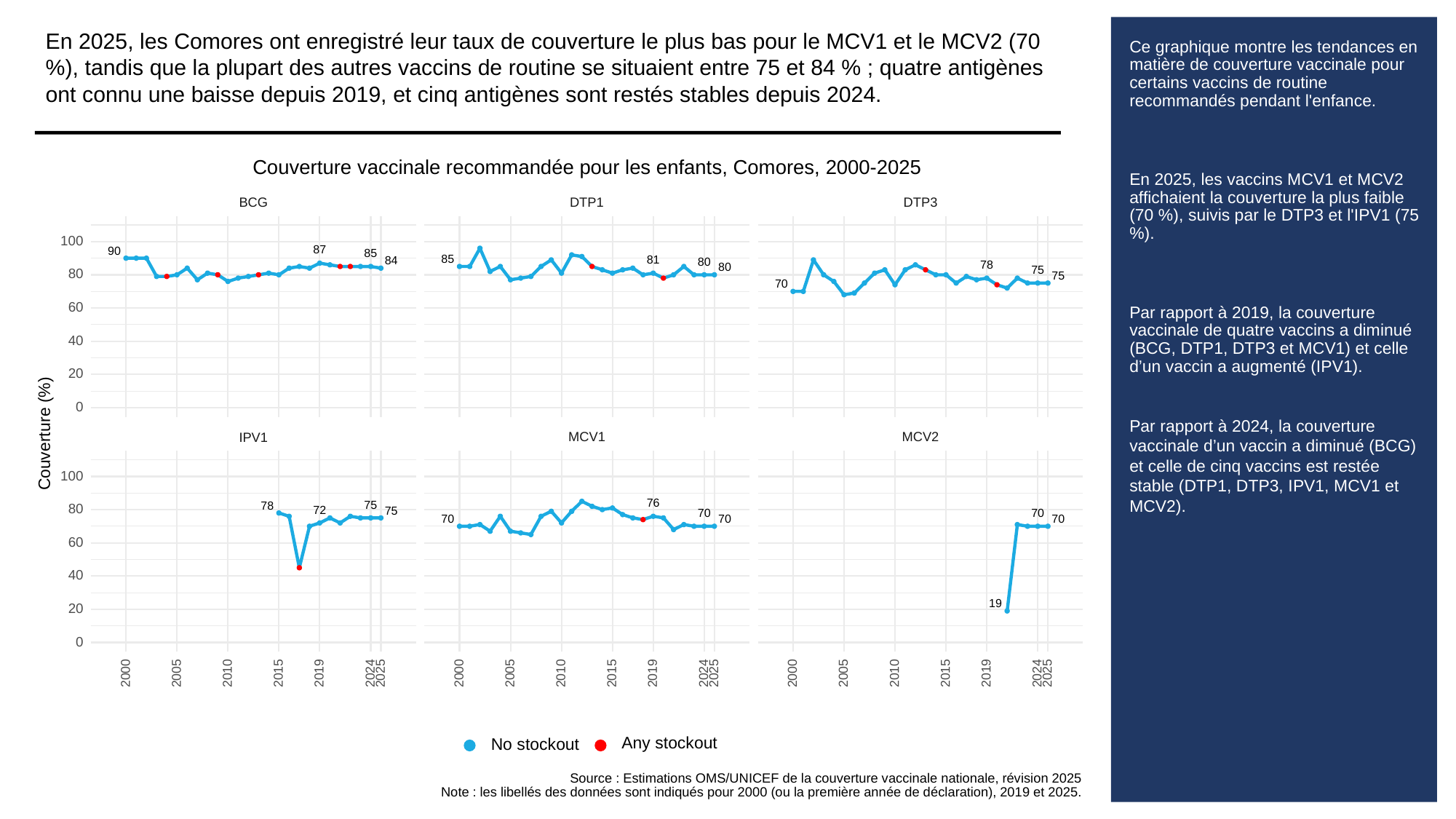

En 2025, les Comores ont enregistré leur taux de couverture le plus bas pour le MCV1 et le MCV2 (70 %), tandis que la plupart des autres vaccins de routine se situaient entre 75 et 84 % ; quatre antigènes ont connu une baisse depuis 2019, et cinq antigènes sont restés stables depuis 2024.
# Ce graphique montre les tendances en matière de couverture vaccinale pour certains vaccins de routine recommandés pendant l'enfance.

En 2025, les vaccins MCV1 et MCV2 affichaient la couverture la plus faible (70 %), suivis par le DTP3 et l'IPV1 (75 %).

Par rapport à 2019, la couverture vaccinale de quatre vaccins a diminué (BCG, DTP1, DTP3 et MCV1) et celle d’un vaccin a augmenté (IPV1).

Par rapport à 2024, la couverture vaccinale d’un vaccin a diminué (BCG) et celle de cinq vaccins est restée stable (DTP1, DTP3, IPV1, MCV1 et MCV2).

Couverture vaccinale recommandée pour les enfants, Comores, 2000-2025
BCG
DTP3
DTP1

100

87
90

85

85

81
84

80

78

80

75

80

75

70

60

40

20

0

Couverture (%)
MCV1
MCV2
IPV1

100

76
75

78

80

72
75

70
70

70
70
70

60

40

19
20

0

2000
2005
2010
2015
2019
2024
2025
2000
2005
2010
2015
2019
2024
2025
2000
2005
2010
2015
2019
2024
2025
Any stockout
No stockout

Source : Estimations OMS/UNICEF de la couverture vaccinale nationale, révision 2025
Note : les libellés des données sont indiqués pour 2000 (ou la première année de déclaration), 2019 et 2025.